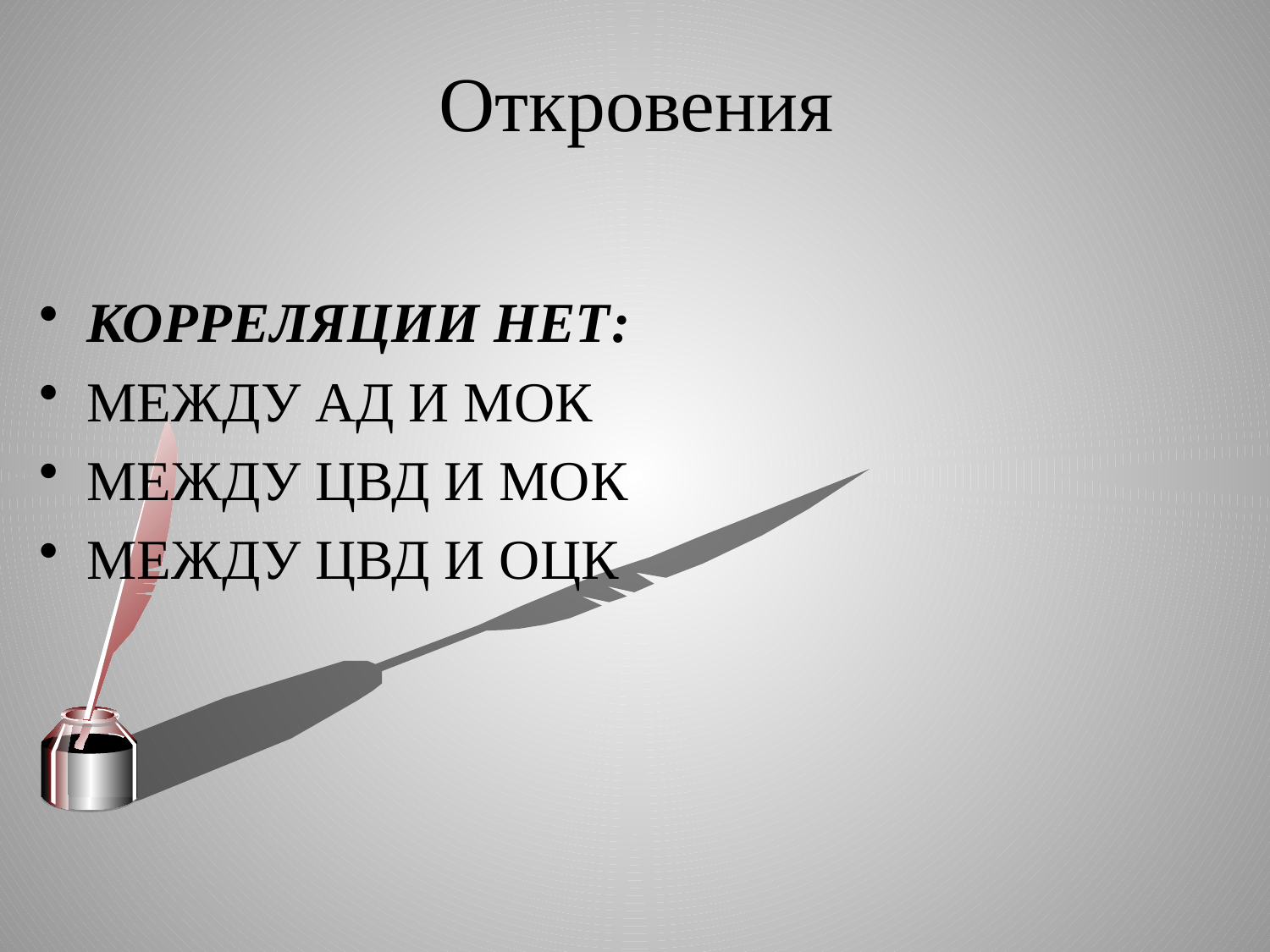

# Откровения

КОРРЕЛЯЦИИ НЕТ:
МЕЖДУ АД И МОК
МЕЖДУ ЦВД И МОК
МЕЖДУ ЦВД И ОЦК